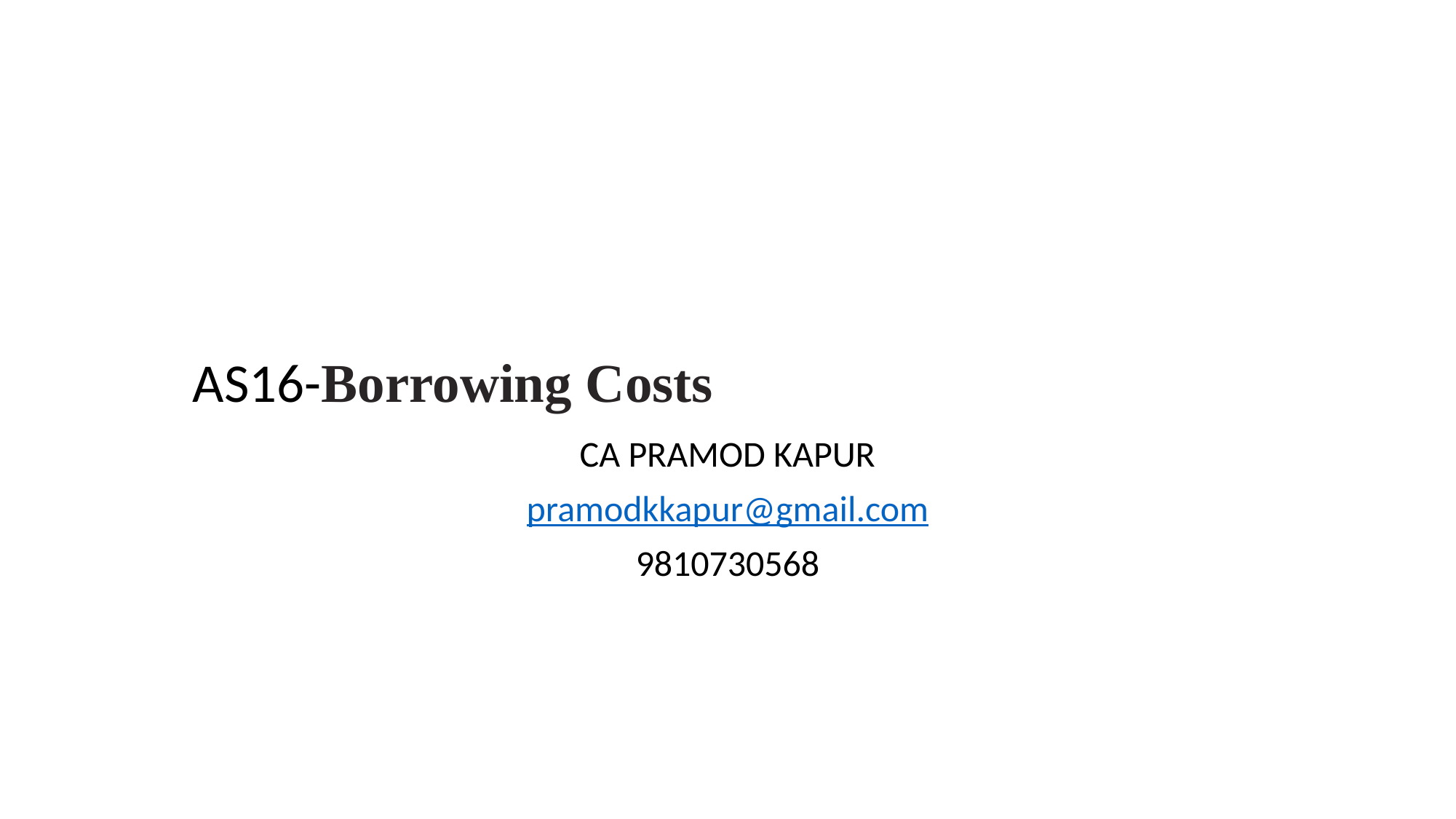

# AS16-Borrowing Costs
CA PRAMOD KAPUR
pramodkkapur@gmail.com
9810730568